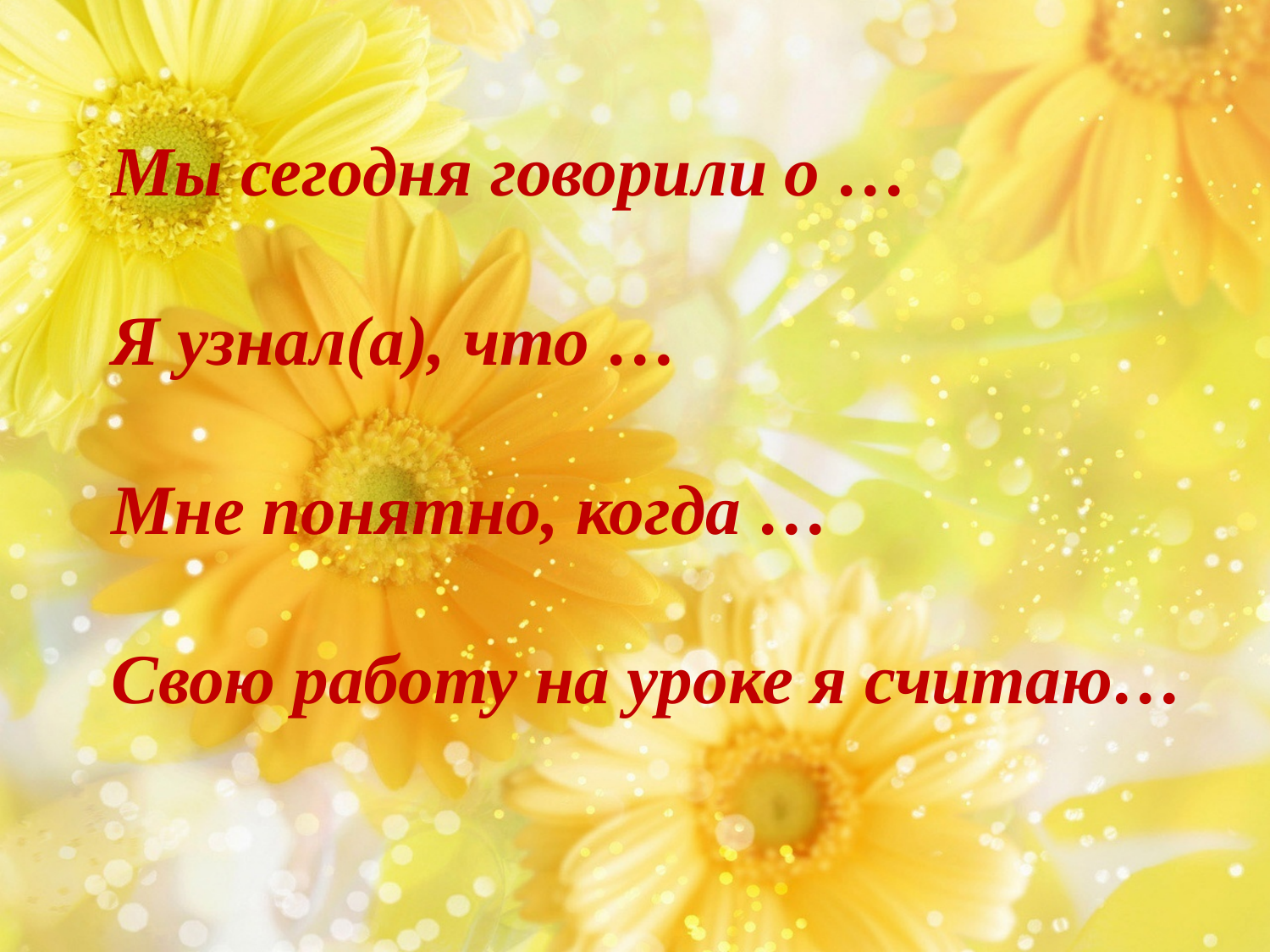

Мы сегодня говорили о …

Я узнал(а), что …

Мне понятно, когда …

Свою работу на уроке я считаю…